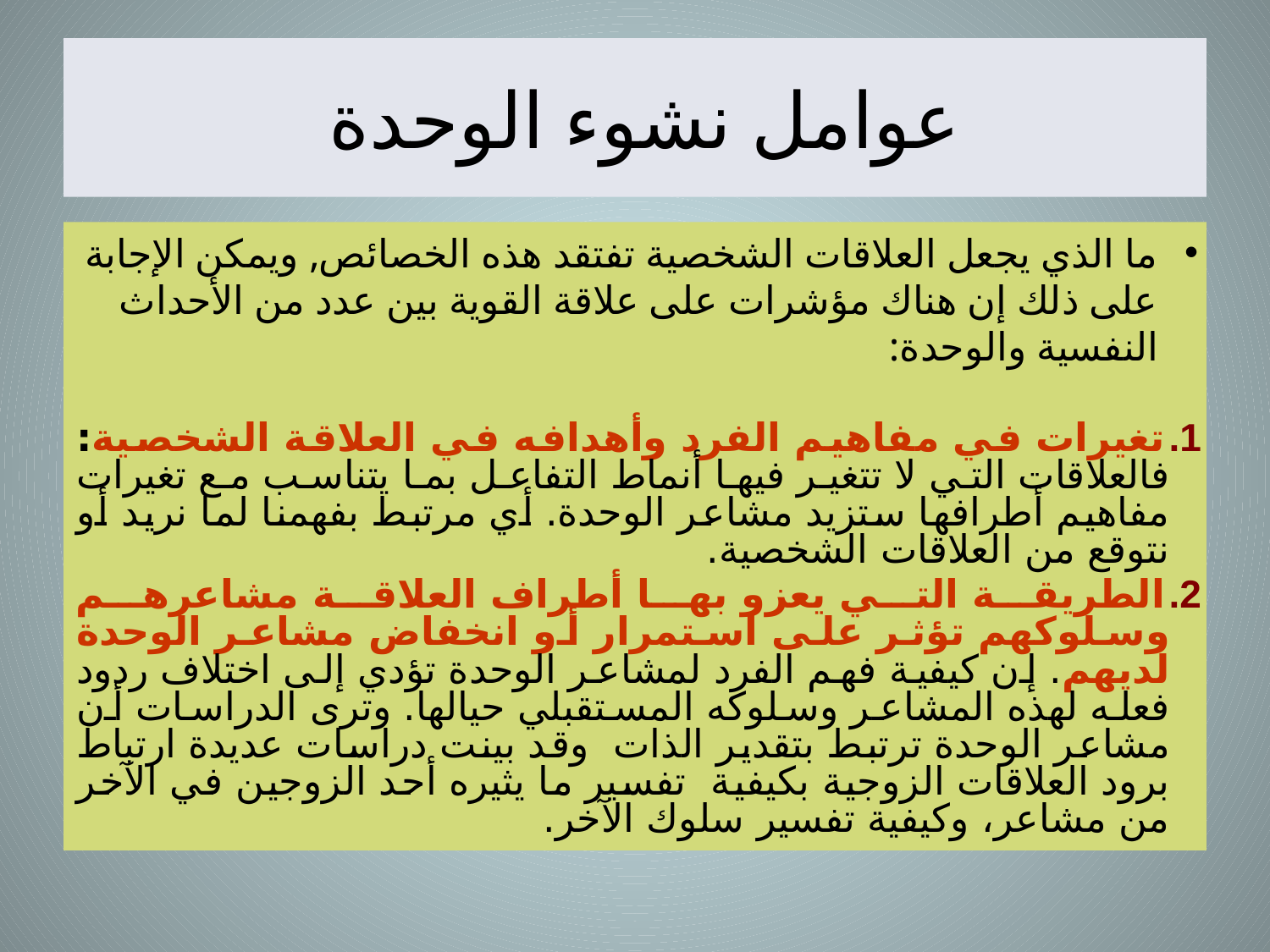

# عوامل نشوء الوحدة
ما الذي يجعل العلاقات الشخصية تفتقد هذه الخصائص, ويمكن الإجابة على ذلك إن هناك مؤشرات على علاقة القوية بين عدد من الأحداث النفسية والوحدة:

تغيرات في مفاهيم الفرد وأهدافه في العلاقة الشخصية: فالعلاقات التي لا تتغير فيها أنماط التفاعل بما يتناسب مع تغيرات مفاهيم أطرافها ستزيد مشاعر الوحدة. أي مرتبط بفهمنا لما نريد أو نتوقع من العلاقات الشخصية.
الطريقة التي يعزو بها أطراف العلاقة مشاعرهم وسلوكهم تؤثر على استمرار أو انخفاض مشاعر الوحدة لديهم. إن كيفية فهم الفرد لمشاعر الوحدة تؤدي إلى اختلاف ردود فعله لهذه المشاعر وسلوكه المستقبلي حيالها. وترى الدراسات أن مشاعر الوحدة ترتبط بتقدير الذات  وقد بينت دراسات عديدة ارتباط برود العلاقات الزوجية بكيفية  تفسير ما يثيره أحد الزوجين في الآخر من مشاعر، وكيفية تفسير سلوك الآخر.